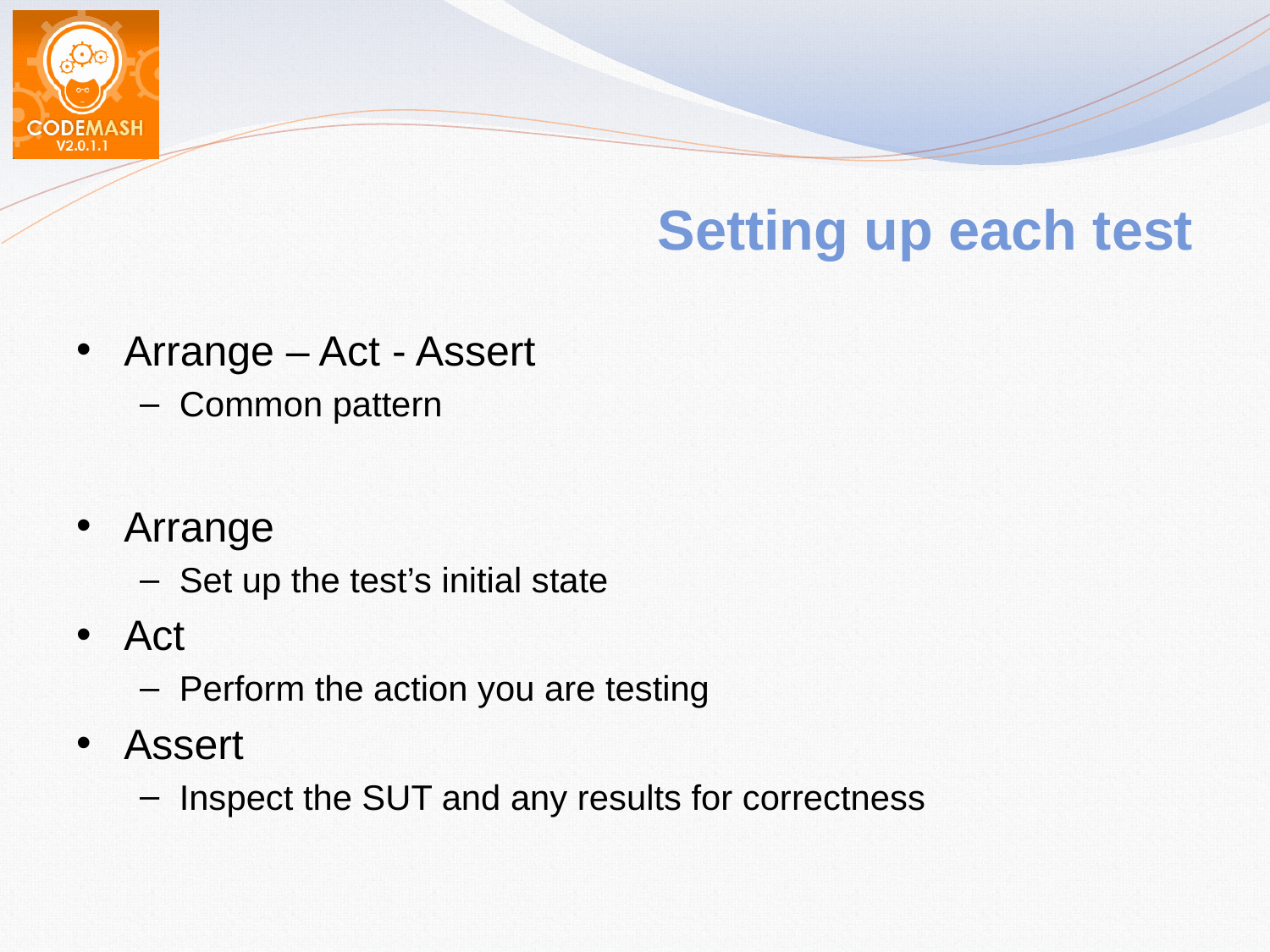

# Setting up each test
Arrange – Act - Assert
Common pattern

Arrange
Set up the test’s initial state
Act
Perform the action you are testing
Assert
Inspect the SUT and any results for correctness